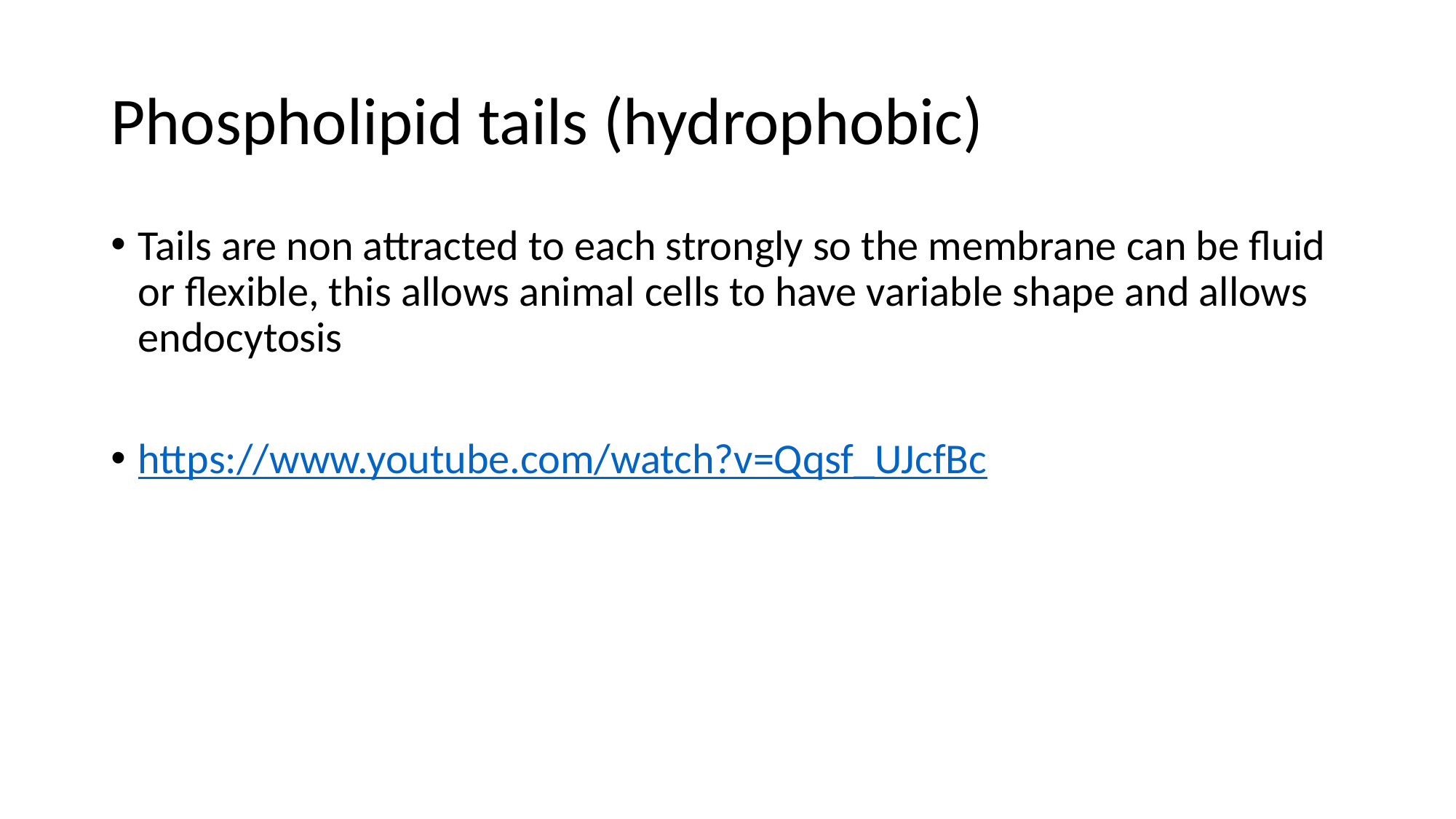

# Phospholipid tails (hydrophobic)
Tails are non attracted to each strongly so the membrane can be fluid or flexible, this allows animal cells to have variable shape and allows endocytosis

https://www.youtube.com/watch?v=Qqsf_UJcfBc